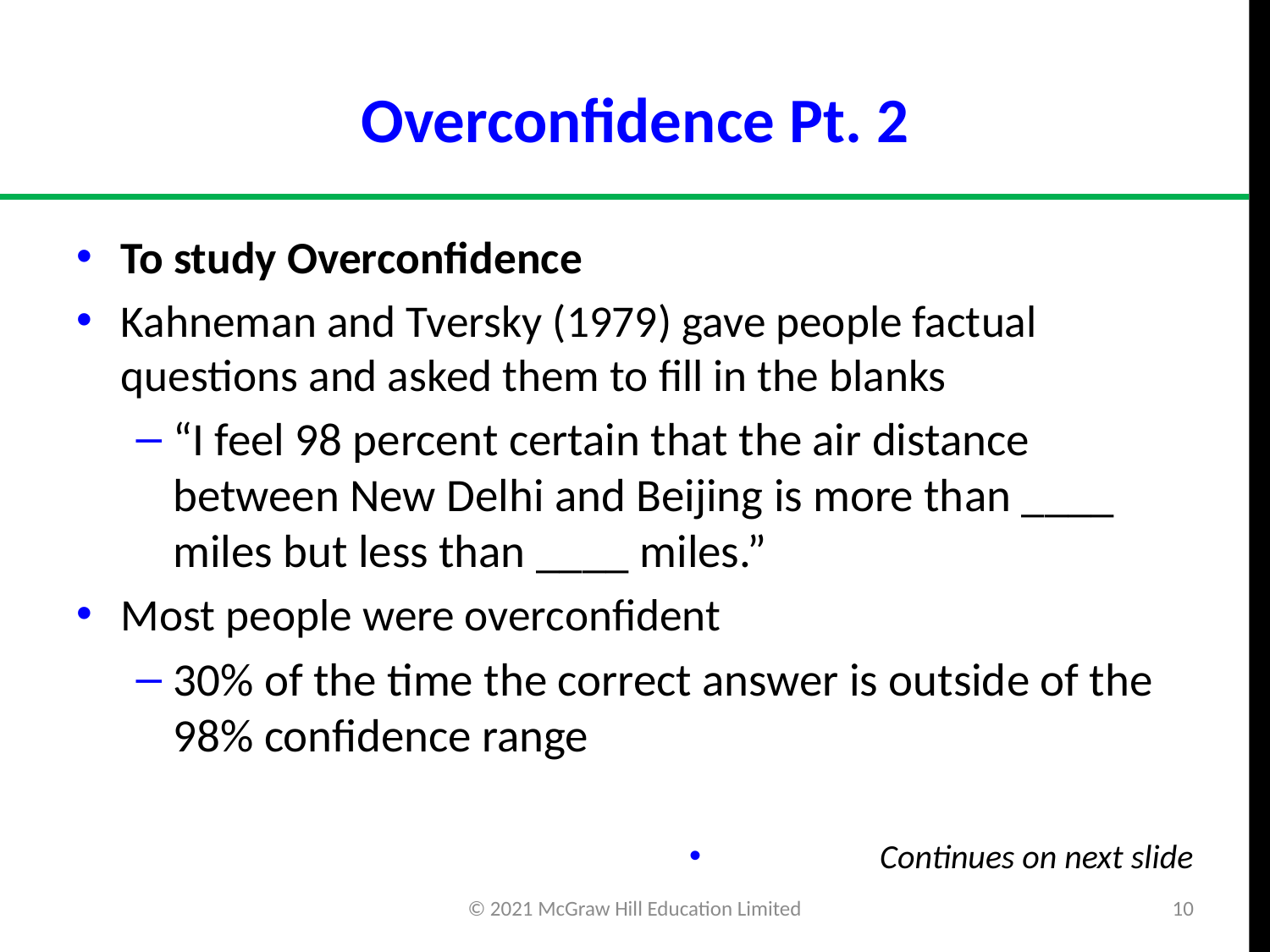

# Overconfidence Pt. 2
To study Overconfidence
Kahneman and Tversky (1979) gave people factual questions and asked them to fill in the blanks
“I feel 98 percent certain that the air distance between New Delhi and Beijing is more than ____ miles but less than ____ miles.”
Most people were overconfident
30% of the time the correct answer is outside of the 98% confidence range

Continues on next slide

© 2021 McGraw Hill Education Limited
10